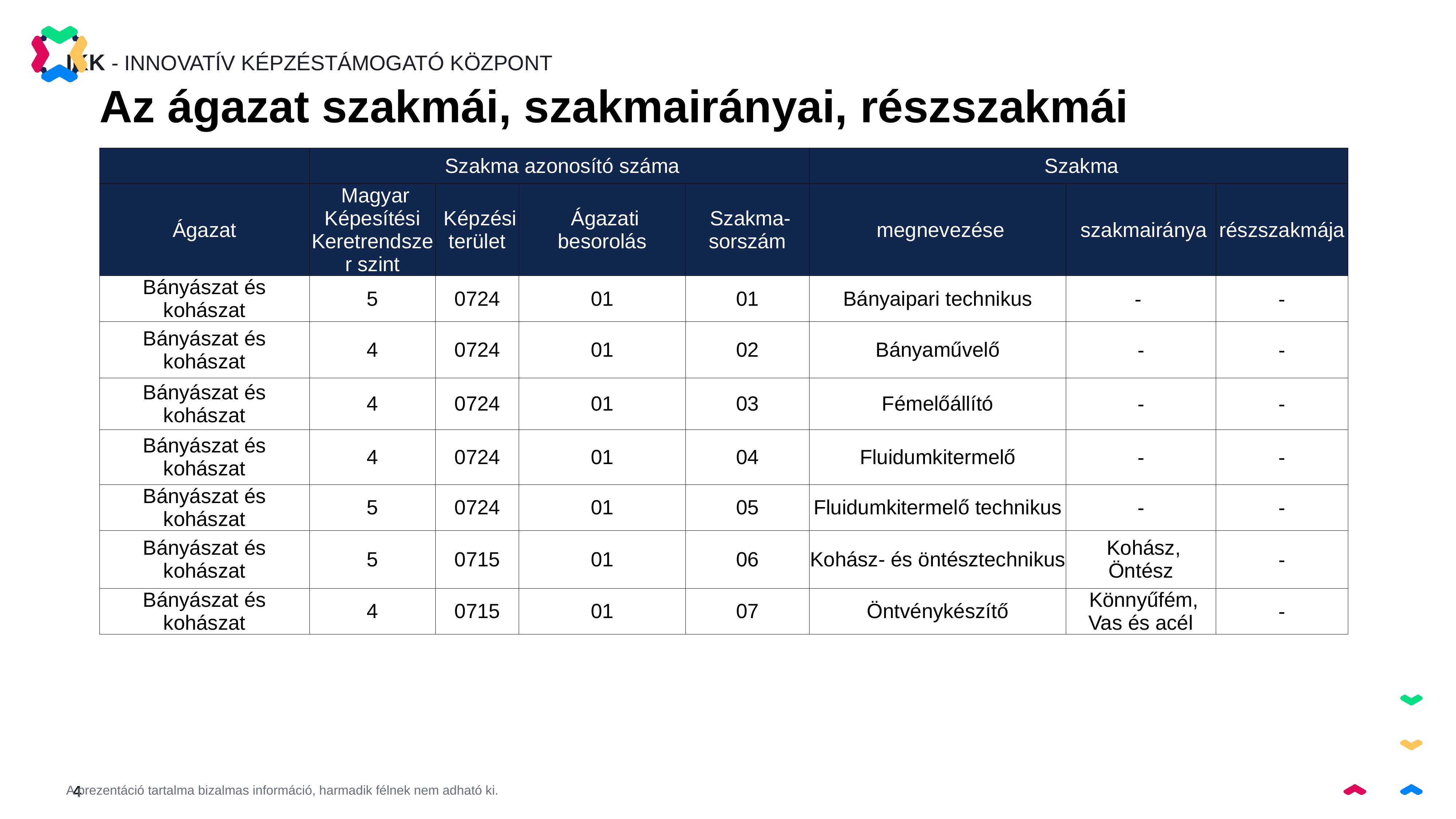

Az ágazat szakmái, szakmairányai, részszakmái
|  | Szakma azonosító száma |  |  |  | Szakma |  |  |
| --- | --- | --- | --- | --- | --- | --- | --- |
| Ágazat | Magyar Képesítési Keretrendszer szint | Képzési terület | Ágazati besorolás | Szakma-sorszám | megnevezése | szakmairánya | részszakmája |
| Bányászat és kohászat | 5 | 0724 | 01 | 01 | Bányaipari technikus | - | - |
| Bányászat és kohászat | 4 | 0724 | 01 | 02 | Bányaművelő | - | - |
| Bányászat és kohászat | 4 | 0724 | 01 | 03 | Fémelőállító | - | - |
| Bányászat és kohászat | 4 | 0724 | 01 | 04 | Fluidumkitermelő | - | - |
| Bányászat és kohászat | 5 | 0724 | 01 | 05 | Fluidumkitermelő technikus | - | - |
| Bányászat és kohászat | 5 | 0715 | 01 | 06 | Kohász- és öntésztechnikus | Kohász, Öntész | - |
| Bányászat és kohászat | 4 | 0715 | 01 | 07 | Öntvénykészítő | Könnyűfém, Vas és acél | - |